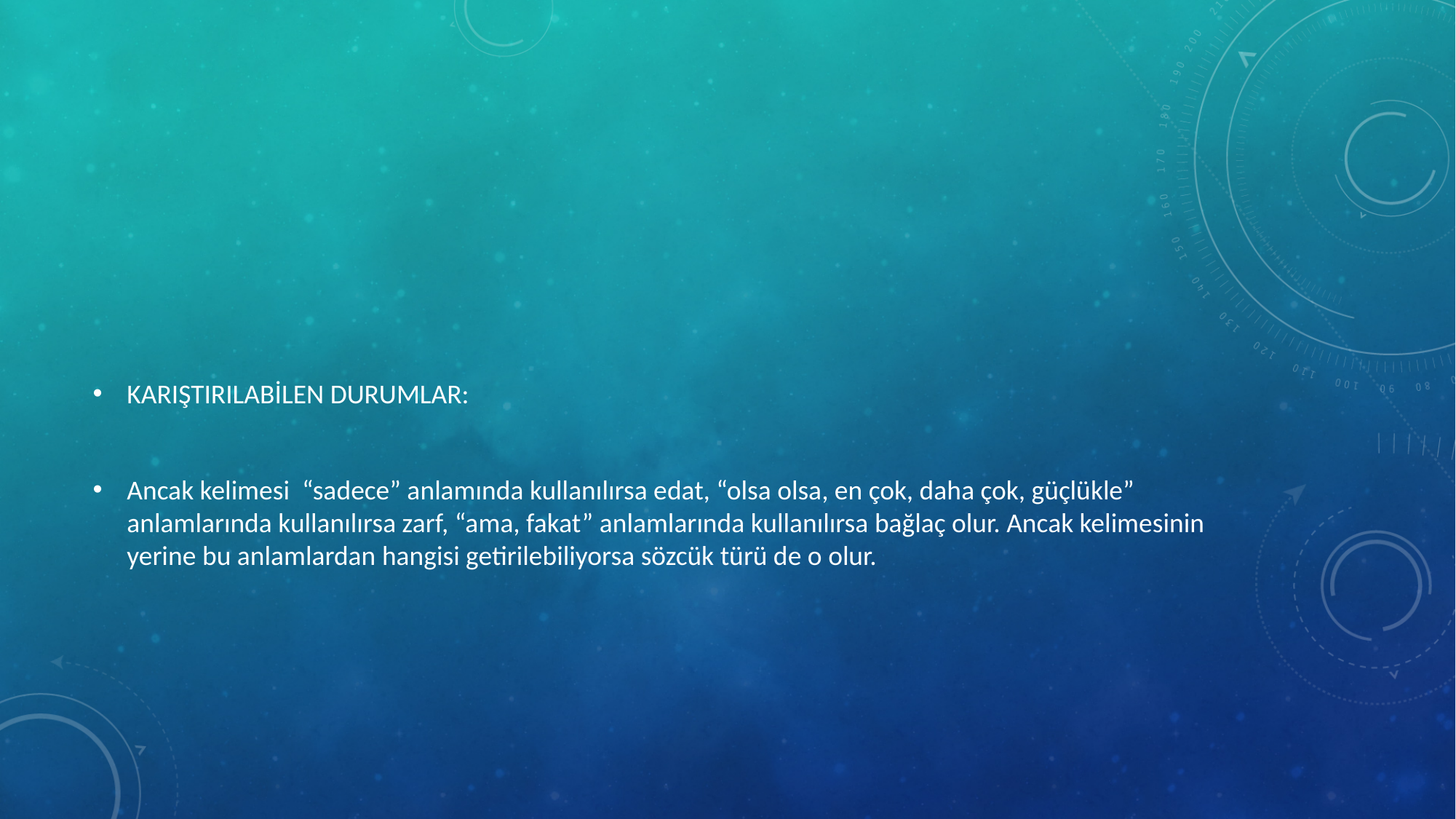

#
KARIŞTIRILABİLEN DURUMLAR:

Ancak kelimesi  “sadece” anlamında kullanılırsa edat, “olsa olsa, en çok, daha çok, güçlükle” anlamlarında kullanılırsa zarf, “ama, fakat” anlamlarında kullanılırsa bağlaç olur. Ancak kelimesinin yerine bu anlamlardan hangisi getirilebiliyorsa sözcük türü de o olur.